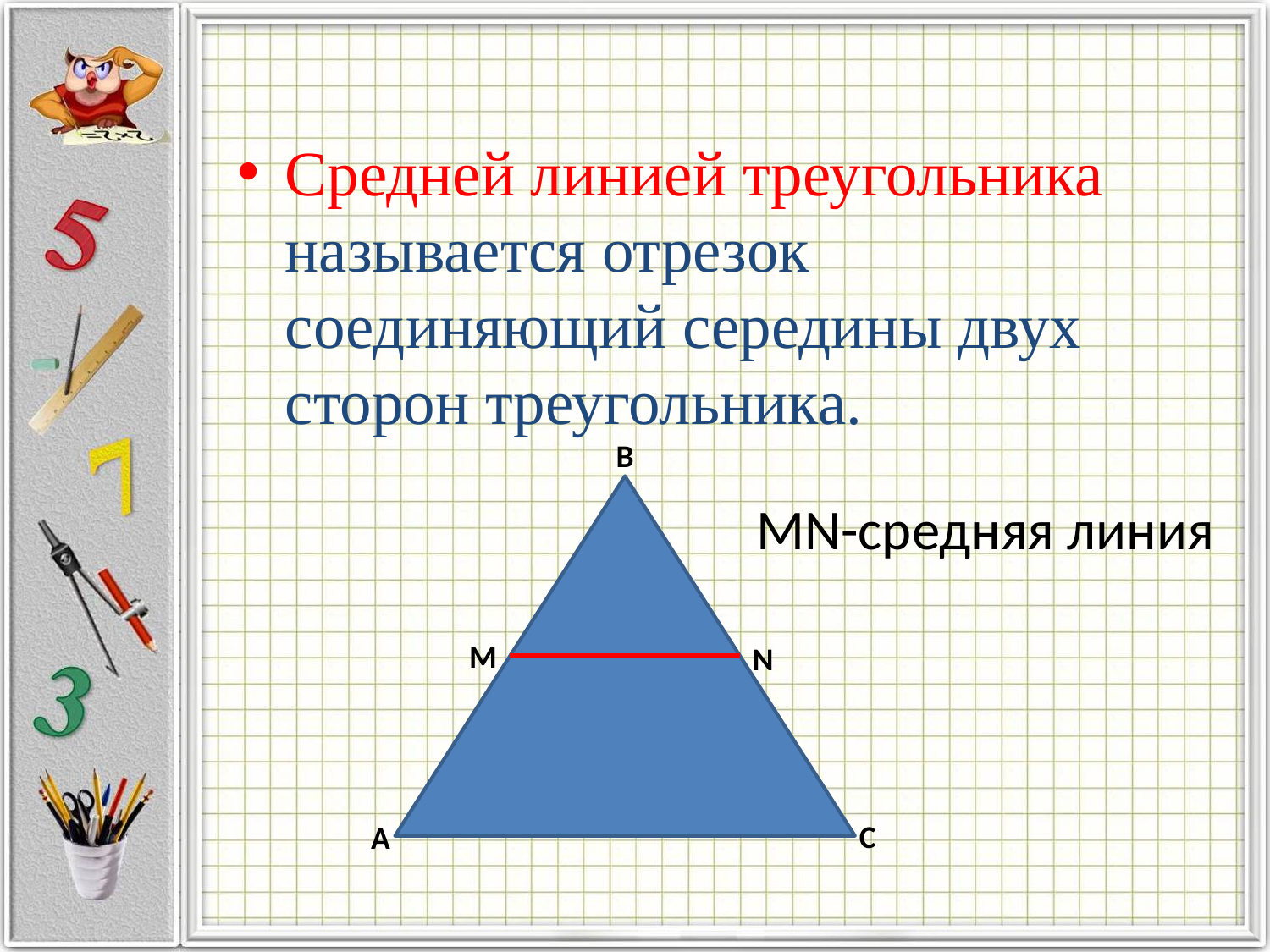

Средней линией треугольника называется отрезок соединяющий середины двух сторон треугольника.
B

MN-средняя линия
M
N
C
A